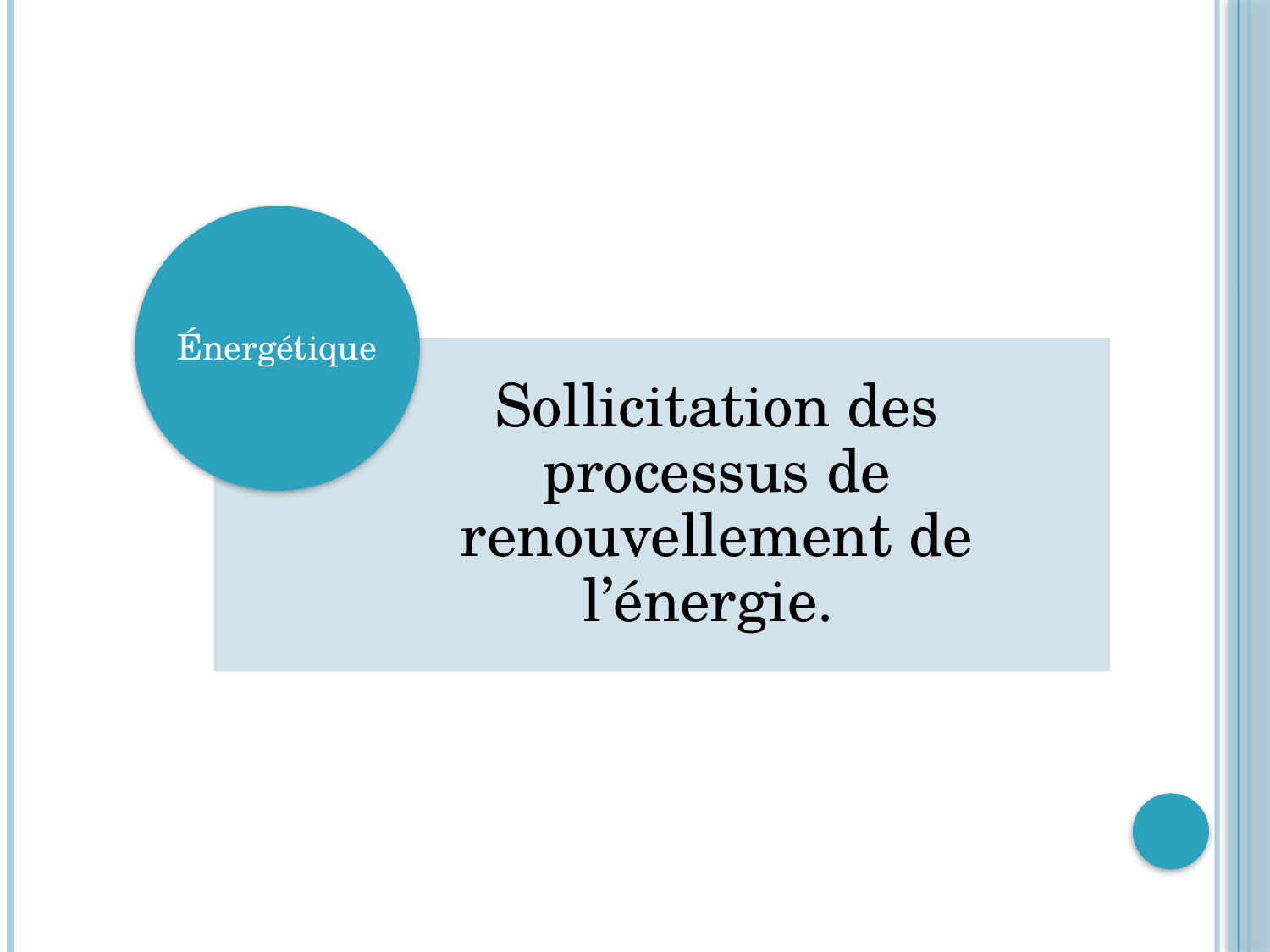

Sollicitation des processus de renouvellement de l’énergie.
Énergétique